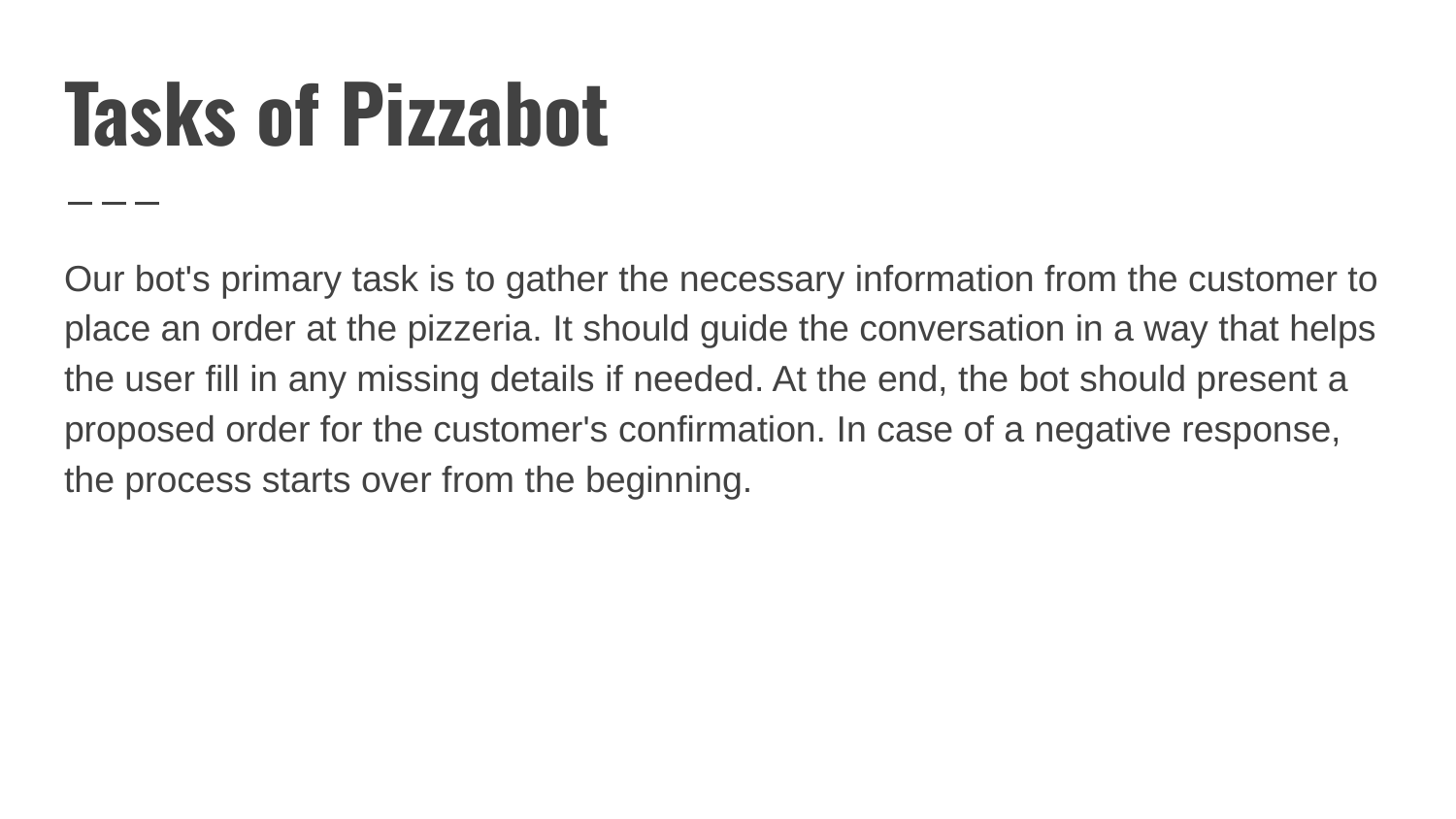

# Tasks of Pizzabot
Our bot's primary task is to gather the necessary information from the customer to place an order at the pizzeria. It should guide the conversation in a way that helps the user fill in any missing details if needed. At the end, the bot should present a proposed order for the customer's confirmation. In case of a negative response, the process starts over from the beginning.